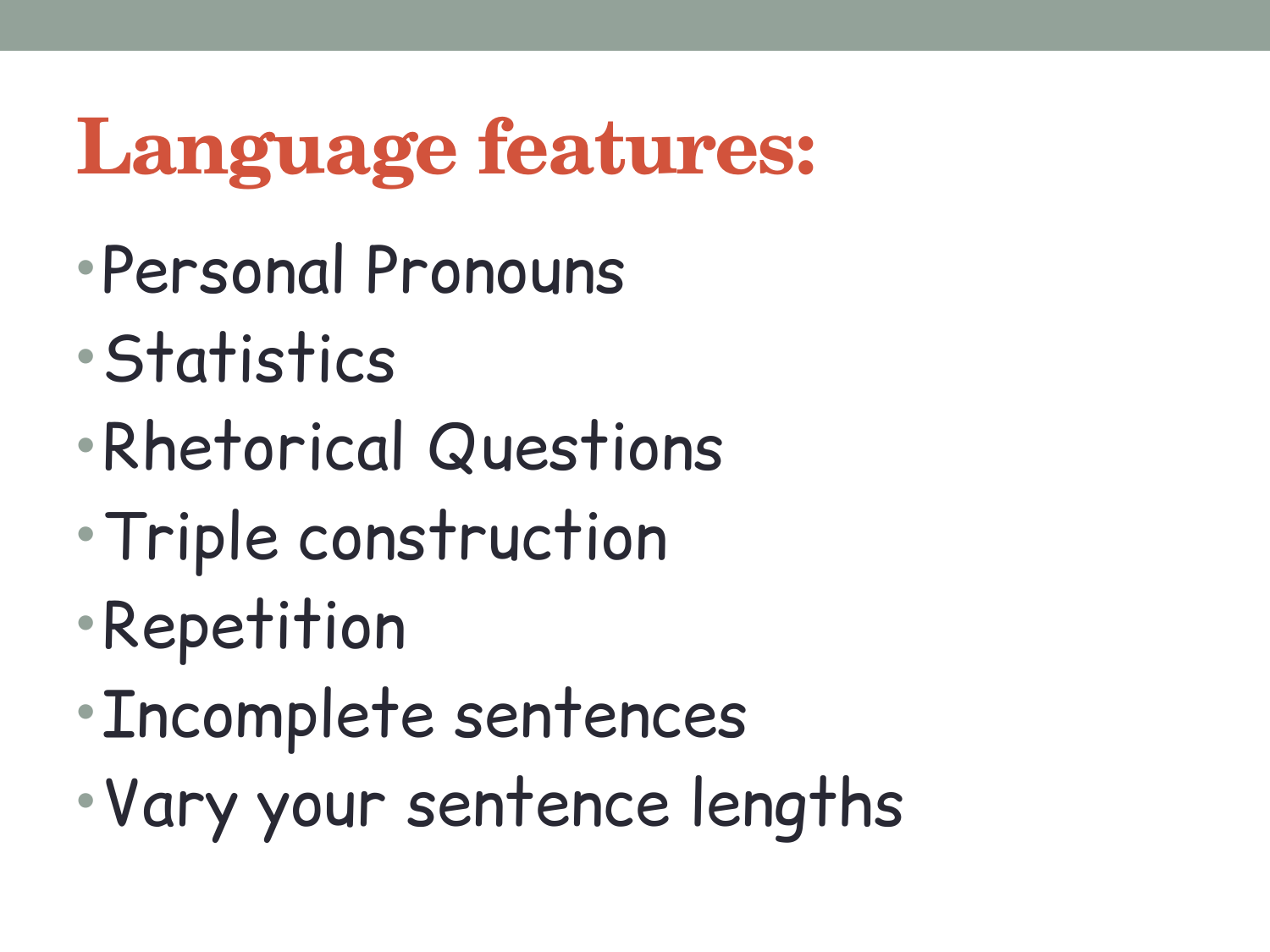

# Language features:
Personal Pronouns
Statistics
Rhetorical Questions
Triple construction
Repetition
Incomplete sentences
Vary your sentence lengths